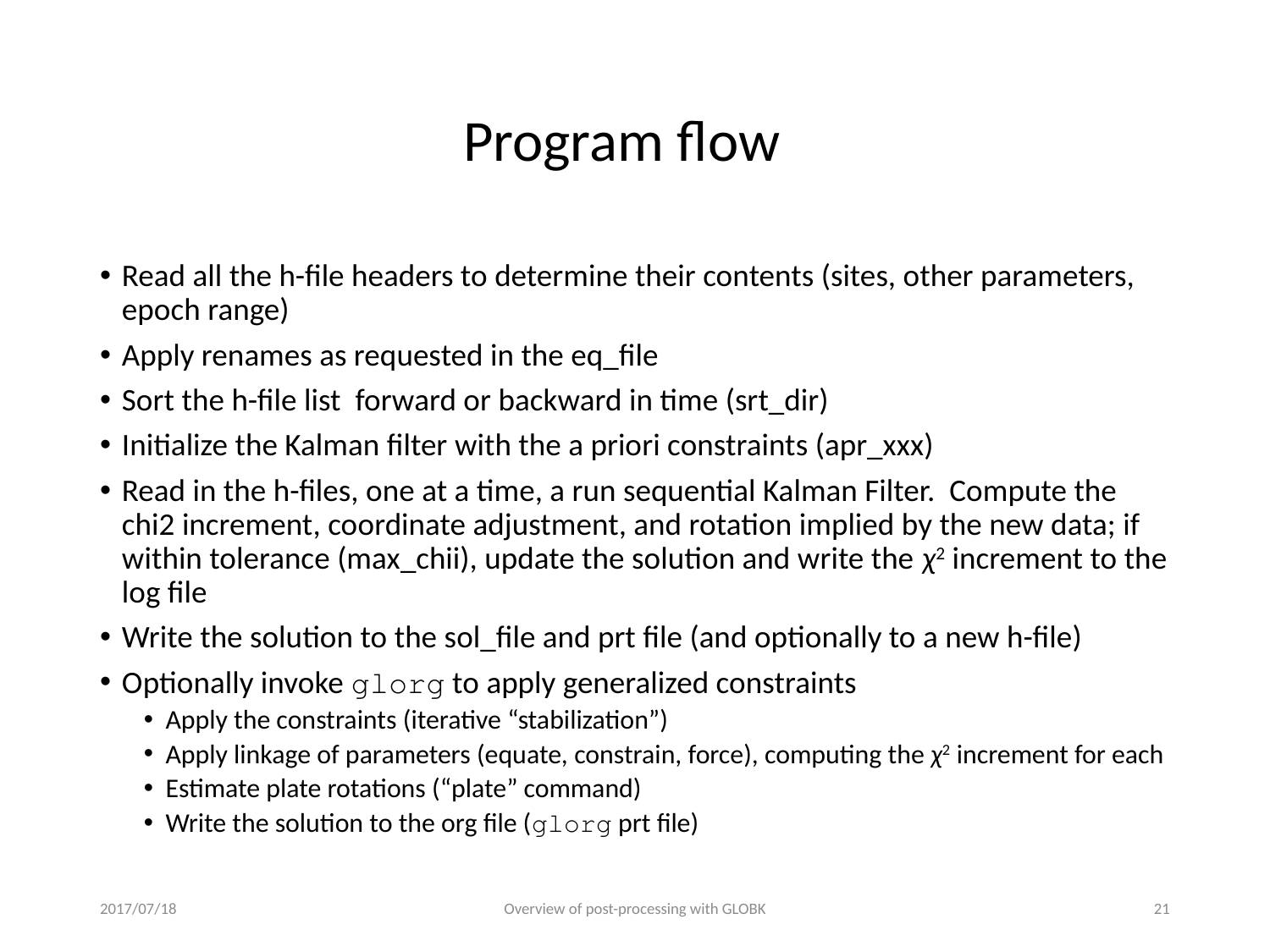

# Program flow
Read all the h-file headers to determine their contents (sites, other parameters, epoch range)
Apply renames as requested in the eq_file
Sort the h-file list  forward or backward in time (srt_dir)
Initialize the Kalman filter with the a priori constraints (apr_xxx)‏
Read in the h-files, one at a time, a run sequential Kalman Filter.  Compute the chi2 increment, coordinate adjustment, and rotation implied by the new data; if within tolerance (max_chii), update the solution and write the χ2 increment to the log file
Write the solution to the sol_file and prt file (and optionally to a new h-file)‏
Optionally invoke glorg to apply generalized constraints
Apply the constraints (iterative “stabilization”)‏
Apply linkage of parameters (equate, constrain, force), computing the χ2 increment for each
Estimate plate rotations (“plate” command)
Write the solution to the org file (glorg prt file)
2017/07/18
Overview of post-processing with GLOBK
21